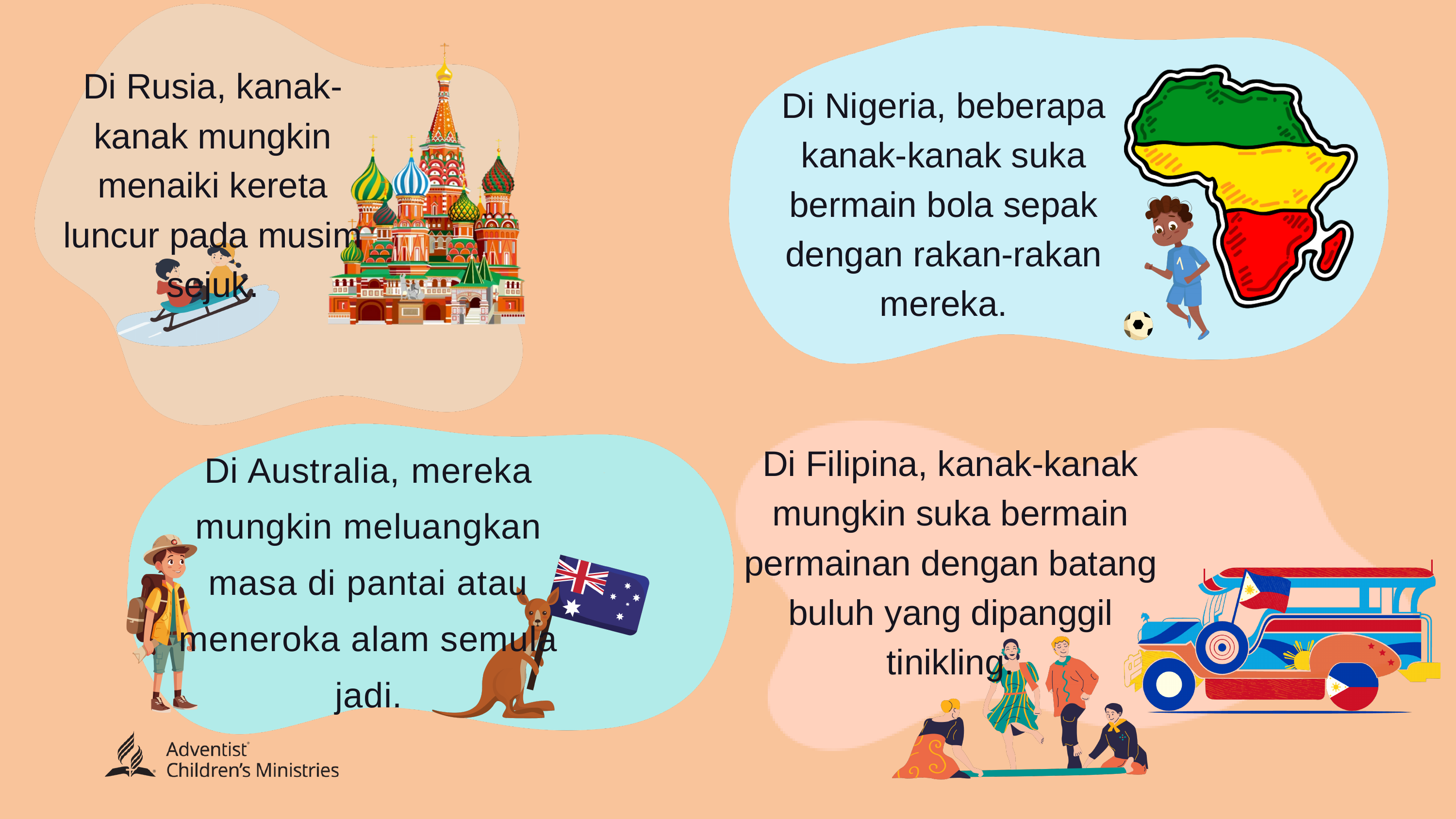

Di Rusia, kanak-kanak mungkin menaiki kereta luncur pada musim sejuk.

Di Nigeria, beberapa kanak-kanak suka bermain bola sepak dengan rakan-rakan mereka.

Di Australia, mereka mungkin meluangkan masa di pantai atau meneroka alam semula jadi.
Di Filipina, kanak-kanak mungkin suka bermain permainan dengan batang buluh yang dipanggil tinikling.